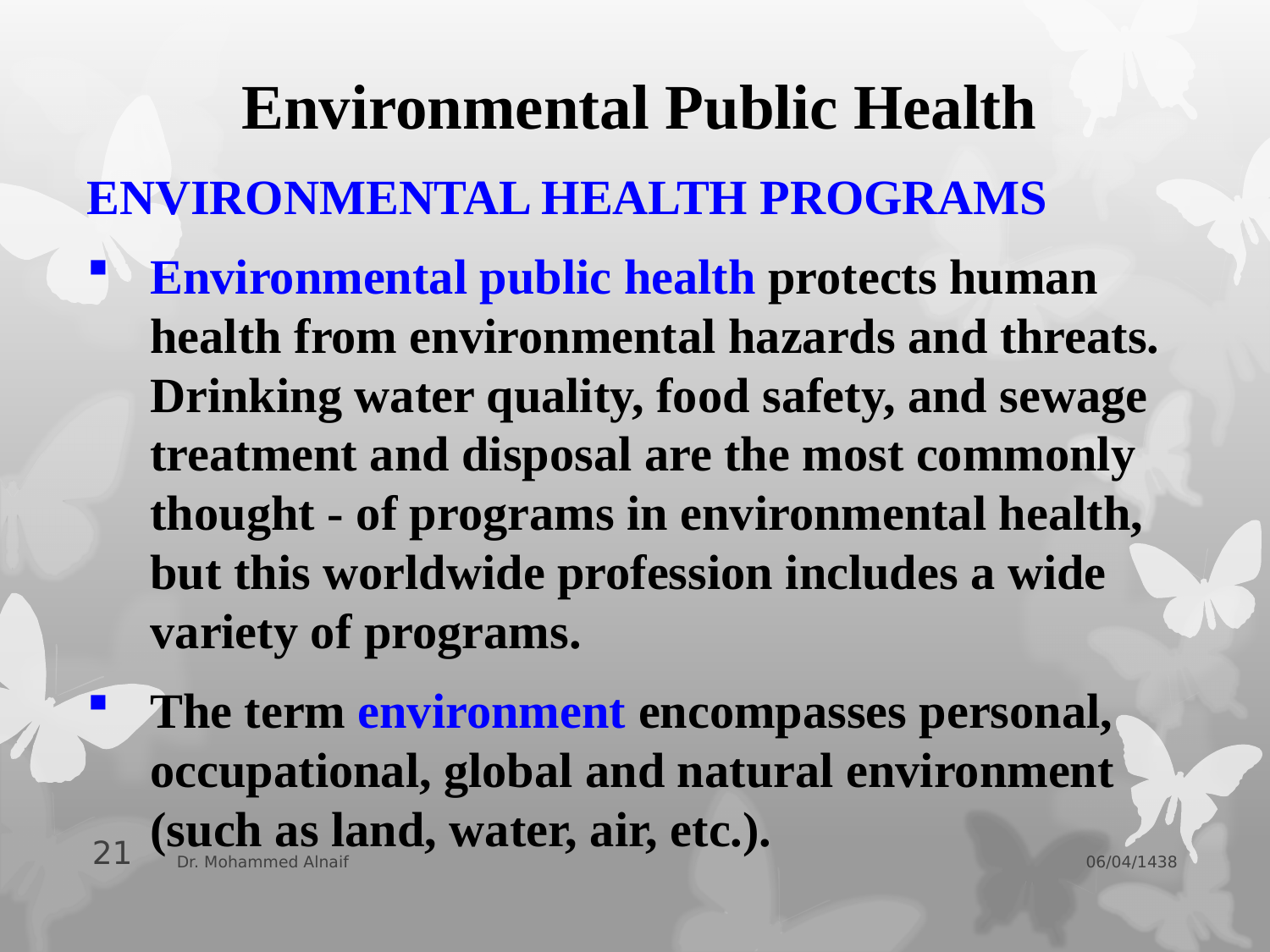

# Environmental Public Health
ENVIRONMENTAL HEALTH PROGRAMS
Environmental public health protects human health from environmental hazards and threats. Drinking water quality, food safety, and sewage treatment and disposal are the most commonly thought - of programs in environmental health, but this worldwide profession includes a wide variety of programs.
The term environment encompasses personal, occupational, global and natural environment (such as land, water, air, etc.).

21
Dr. Mohammed Alnaif
06/04/1438